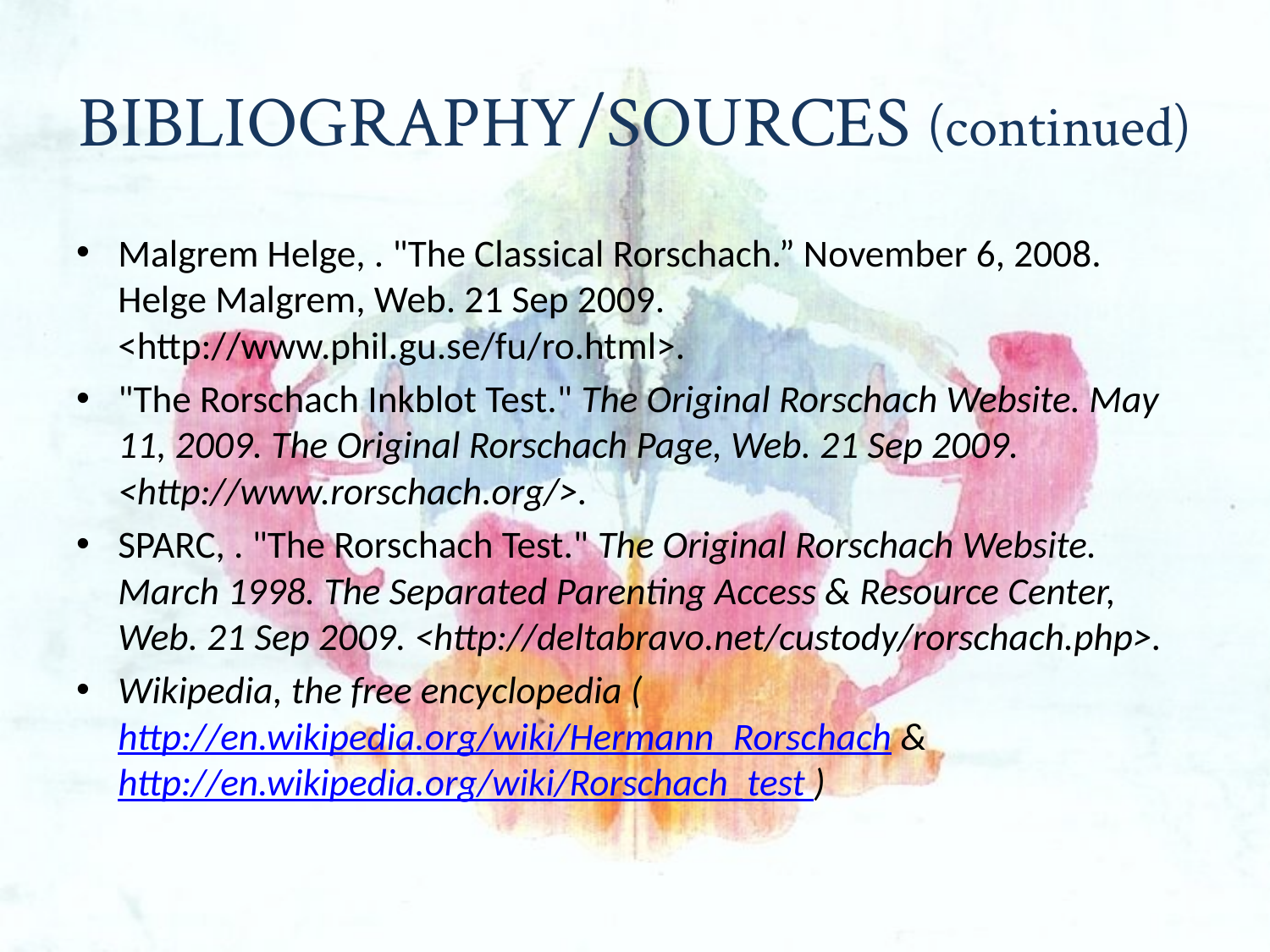

# BIBLIOGRAPHY/SOURCES (continued)
Malgrem Helge, . "The Classical Rorschach.” November 6, 2008. Helge Malgrem, Web. 21 Sep 2009. <http://www.phil.gu.se/fu/ro.html>.
"The Rorschach Inkblot Test." The Original Rorschach Website. May 11, 2009. The Original Rorschach Page, Web. 21 Sep 2009. <http://www.rorschach.org/>.
SPARC, . "The Rorschach Test." The Original Rorschach Website. March 1998. The Separated Parenting Access & Resource Center, Web. 21 Sep 2009. <http://deltabravo.net/custody/rorschach.php>.
Wikipedia, the free encyclopedia (http://en.wikipedia.org/wiki/Hermann_Rorschach & http://en.wikipedia.org/wiki/Rorschach_test )